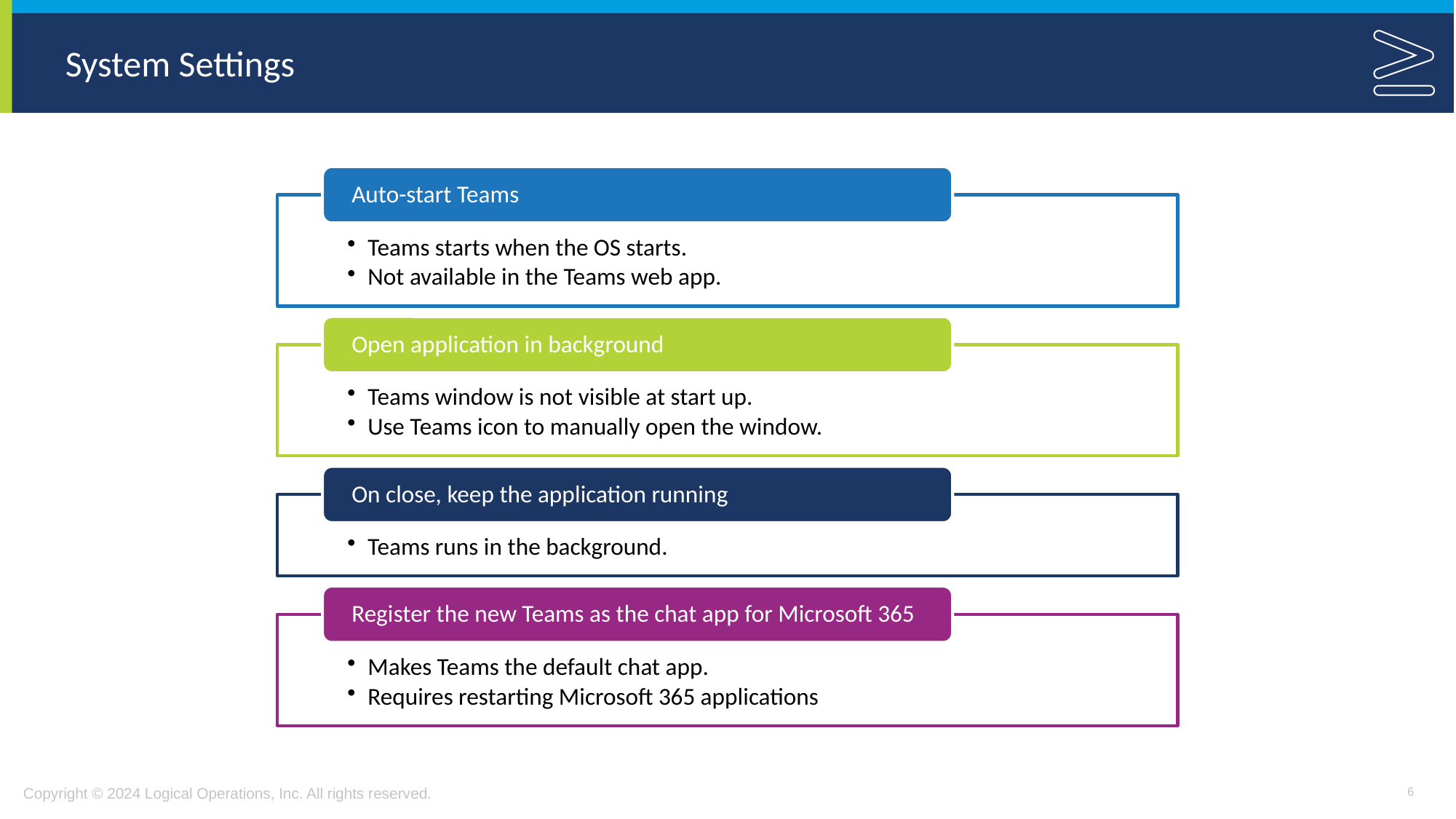

# System Settings
Teams starts when the OS starts.
Not available in the Teams web app.
Auto-start Teams
Teams window is not visible at start up.
Use Teams icon to manually open the window.
Open application in background
Teams runs in the background.
On close, keep the application running
Makes Teams the default chat app.
Requires restarting Microsoft 365 applications
Register the new Teams as the chat app for Microsoft 365
6